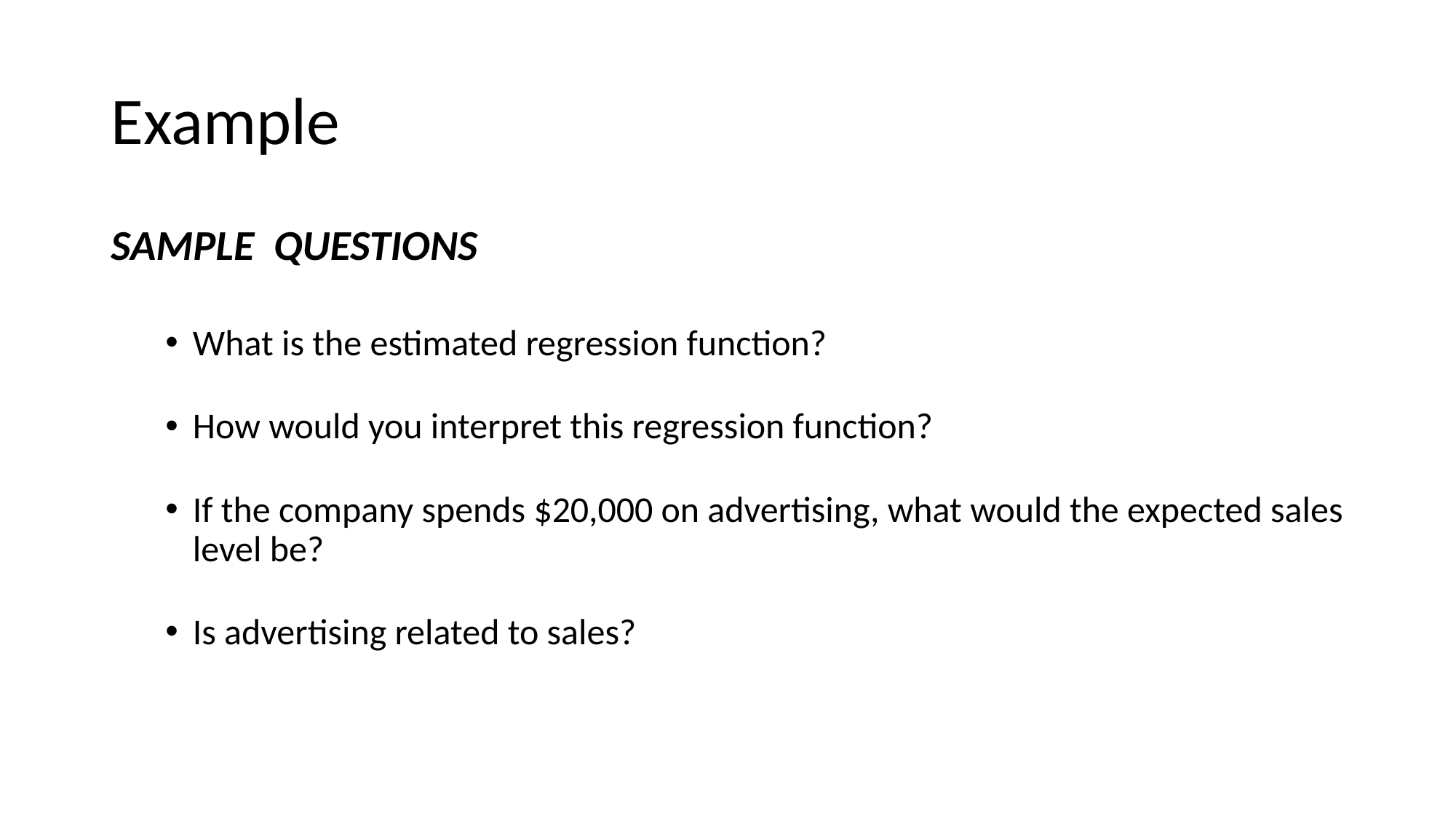

# Example
SAMPLE  QUESTIONS

What is the estimated regression function?

How would you interpret this regression function?

If the company spends $20,000 on advertising, what would the expected sales level be?

Is advertising related to sales?